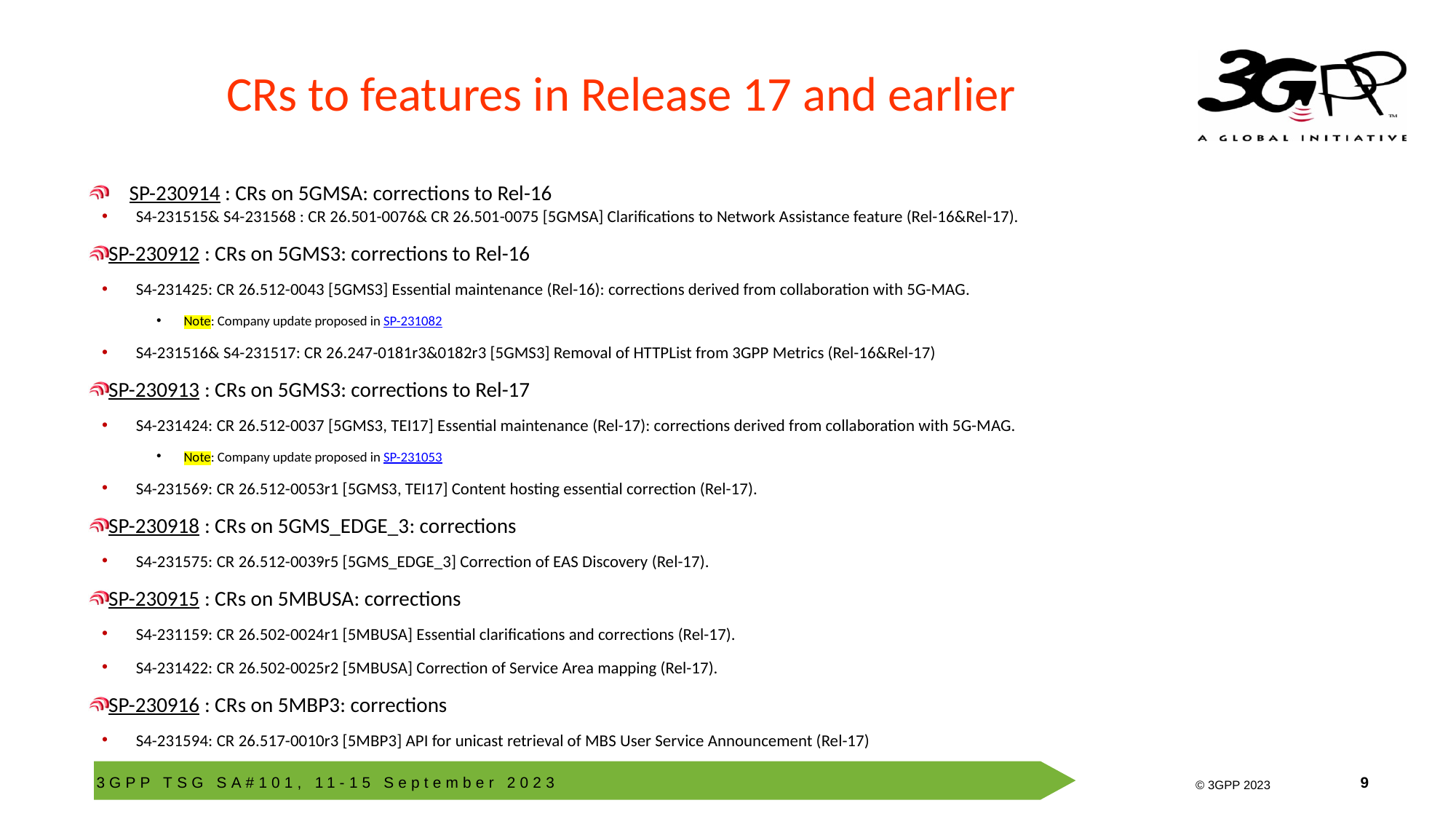

# CRs to features in Release 17 and earlier
SP-230914 : CRs on 5GMSA: corrections to Rel-16
S4-231515& S4-231568 : CR 26.501-0076& CR 26.501-0075 [5GMSA] Clarifications to Network Assistance feature (Rel-16&Rel-17).
SP-230912 : CRs on 5GMS3: corrections to Rel-16
S4-231425: CR 26.512-0043 [5GMS3] Essential maintenance (Rel-16): corrections derived from collaboration with 5G-MAG.
Note: Company update proposed in SP-231082
S4-231516& S4-231517: CR 26.247-0181r3&0182r3 [5GMS3] Removal of HTTPList from 3GPP Metrics (Rel-16&Rel-17)
SP-230913 : CRs on 5GMS3: corrections to Rel-17
S4-231424: CR 26.512-0037 [5GMS3, TEI17] Essential maintenance (Rel-17): corrections derived from collaboration with 5G-MAG.
Note: Company update proposed in SP-231053
S4-231569: CR 26.512-0053r1 [5GMS3, TEI17] Content hosting essential correction (Rel-17).
SP-230918 : CRs on 5GMS_EDGE_3: corrections
S4-231575: CR 26.512-0039r5 [5GMS_EDGE_3] Correction of EAS Discovery (Rel-17).
SP-230915 : CRs on 5MBUSA: corrections
S4-231159: CR 26.502-0024r1 [5MBUSA] Essential clarifications and corrections (Rel-17).
S4-231422: CR 26.502-0025r2 [5MBUSA] Correction of Service Area mapping (Rel-17).
SP-230916 : CRs on 5MBP3: corrections
S4-231594: CR 26.517-0010r3 [5MBP3] API for unicast retrieval of MBS User Service Announcement (Rel-17)